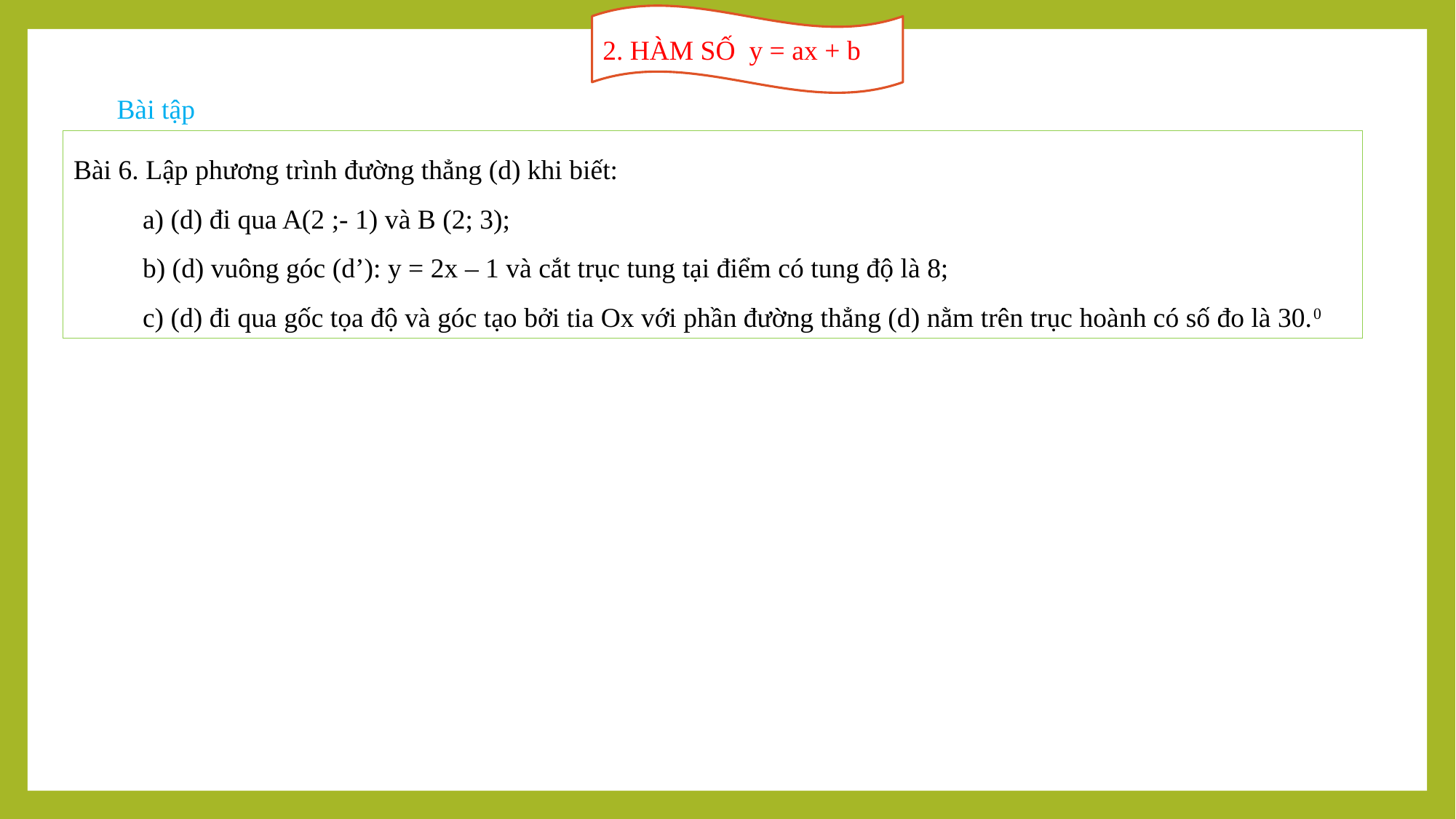

2. HÀM SỐ  y = ax + b
Bài tập
Bài 6. Lập phương trình đường thẳng (d) khi biết:
          a) (d) đi qua A(2 ;- 1) và B (2; 3);
          b) (d) vuông góc (d’): y = 2x – 1 và cắt trục tung tại điểm có tung độ là 8;
          c) (d) đi qua gốc tọa độ và góc tạo bởi tia Ox với phần đường thẳng (d) nằm trên trục hoành có số đo là 30.0